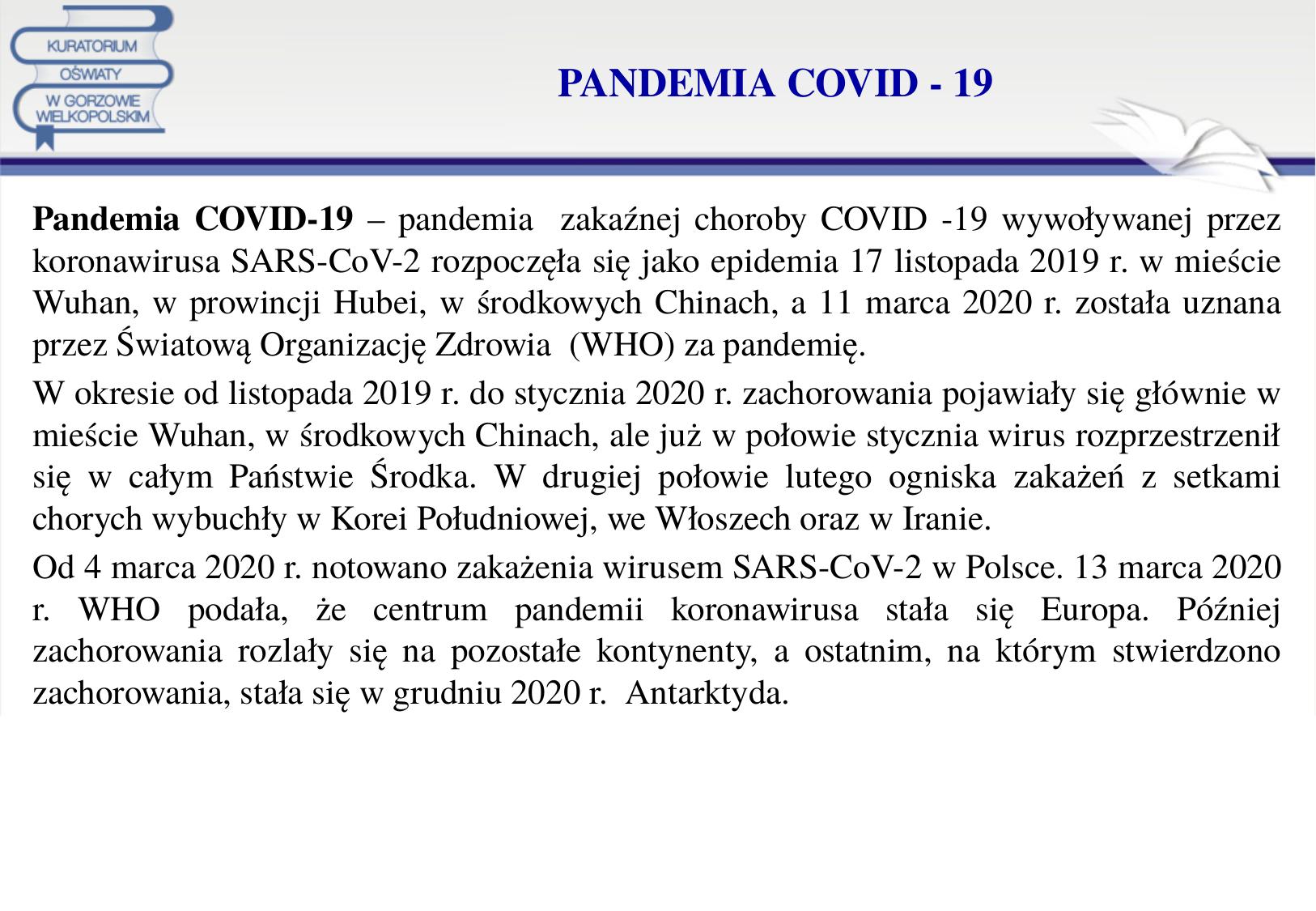

# PANDEMIA COVID - 19
Pandemia COVID-19 – pandemia  zakaźnej choroby COVID -19 wywoływanej przez koronawirusa SARS-CoV-2 rozpoczęła się jako epidemia 17 listopada 2019 r. w mieście Wuhan, w prowincji Hubei, w środkowych Chinach, a 11 marca 2020 r. została uznana przez Światową Organizację Zdrowia  (WHO) za pandemię.
W okresie od listopada 2019 r. do stycznia 2020 r. zachorowania pojawiały się głównie w mieście Wuhan, w środkowych Chinach, ale już w połowie stycznia wirus rozprzestrzenił się w całym Państwie Środka. W drugiej połowie lutego ogniska zakażeń z setkami chorych wybuchły w Korei Południowej, we Włoszech oraz w Iranie.
Od 4 marca 2020 r. notowano zakażenia wirusem SARS-CoV-2 w Polsce. 13 marca 2020 r. WHO podała, że centrum pandemii koronawirusa stała się Europa. Później zachorowania rozlały się na pozostałe kontynenty, a ostatnim, na którym stwierdzono zachorowania, stała się w grudniu 2020 r.  Antarktyda.